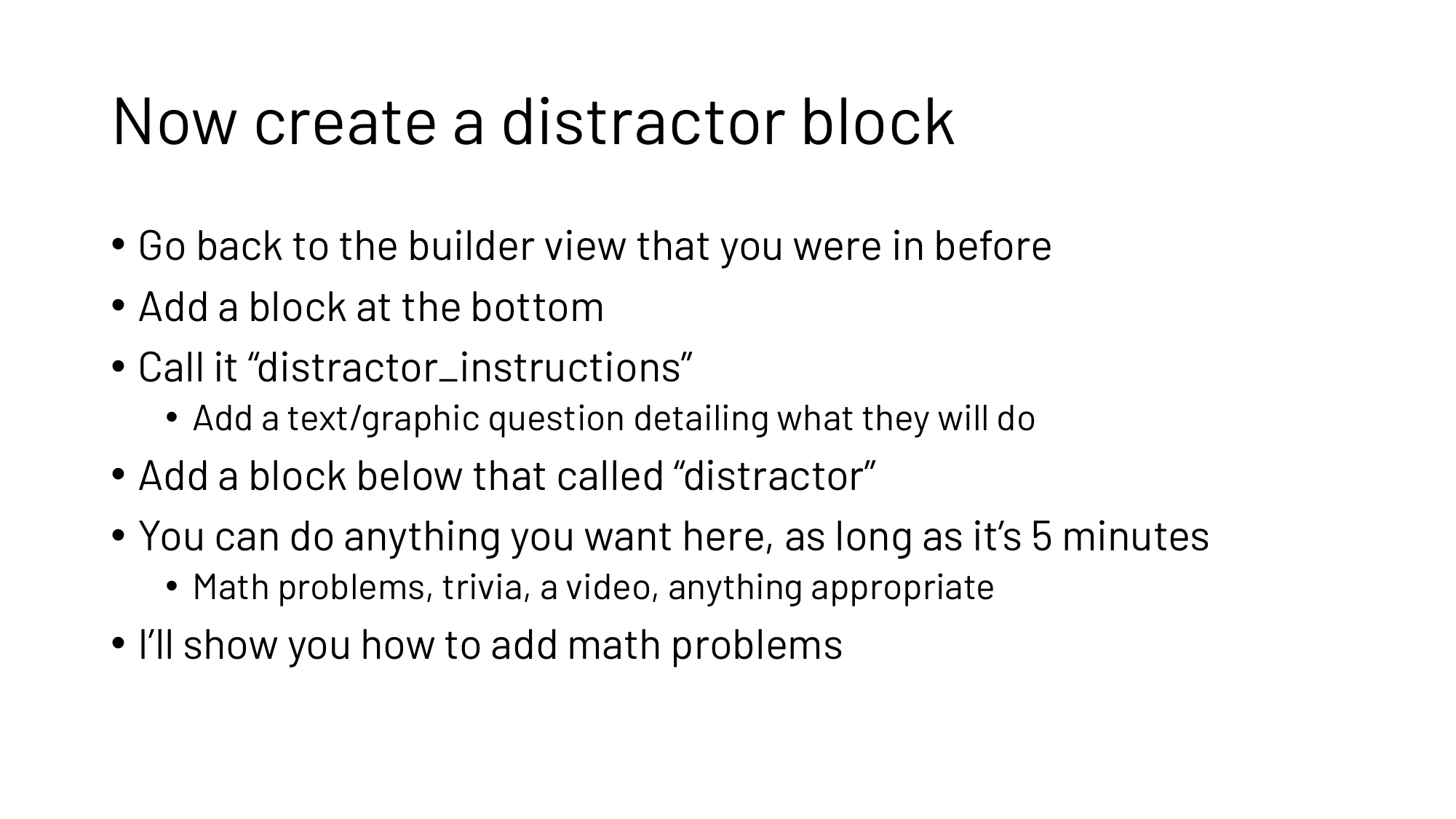

# Now create a distractor block
Go back to the builder view that you were in before
Add a block at the bottom
Call it “distractor_instructions”
Add a text/graphic question detailing what they will do
Add a block below that called “distractor”
You can do anything you want here, as long as it’s 5 minutes
Math problems, trivia, a video, anything appropriate
I’ll show you how to add math problems